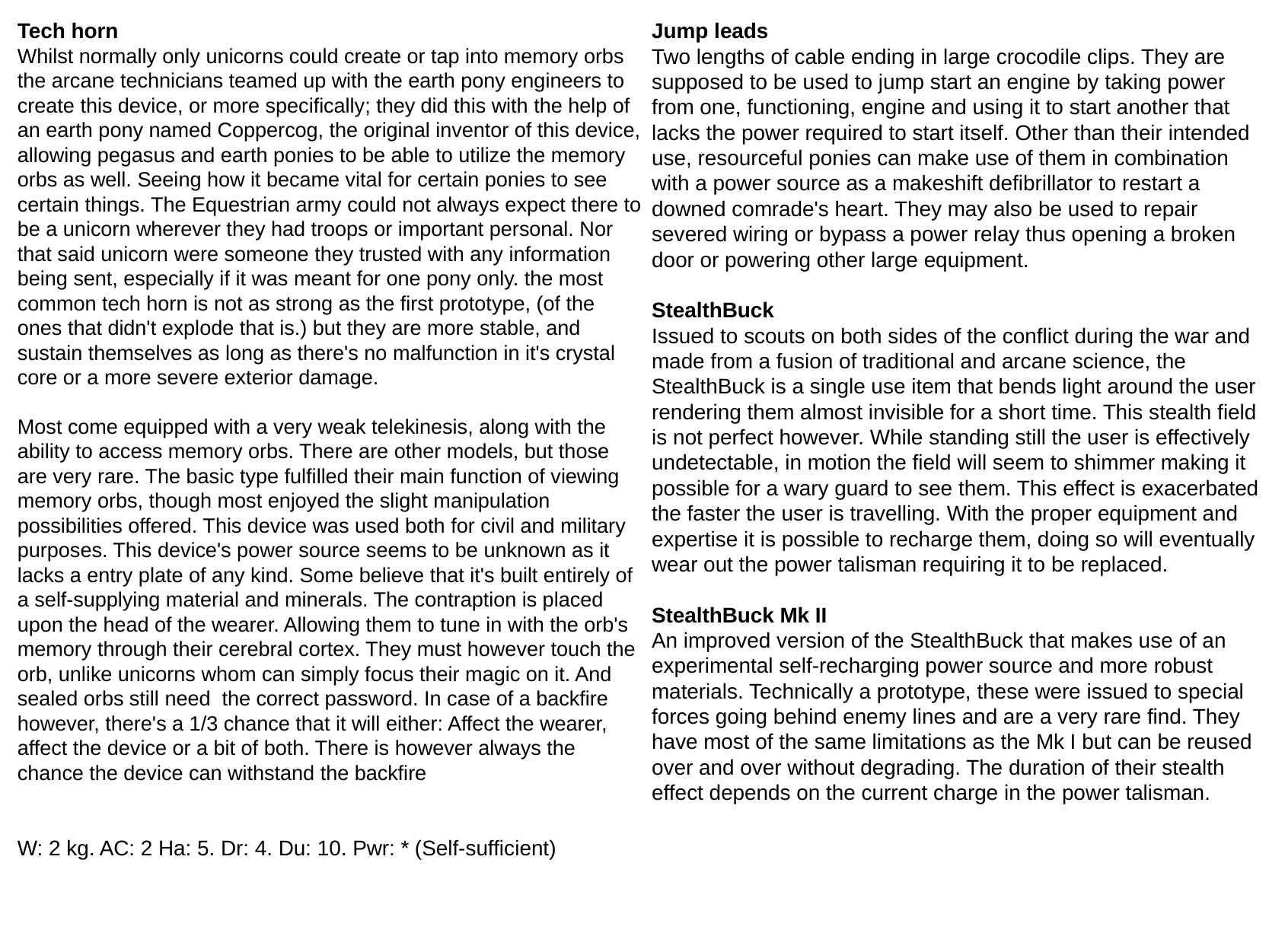

Tech horn
Whilst normally only unicorns could create or tap into memory orbs the arcane technicians teamed up with the earth pony engineers to create this device, or more specifically; they did this with the help of an earth pony named Coppercog, the original inventor of this device, allowing pegasus and earth ponies to be able to utilize the memory orbs as well. Seeing how it became vital for certain ponies to see certain things. The Equestrian army could not always expect there to be a unicorn wherever they had troops or important personal. Nor that said unicorn were someone they trusted with any information being sent, especially if it was meant for one pony only. the most common tech horn is not as strong as the first prototype, (of the ones that didn't explode that is.) but they are more stable, and sustain themselves as long as there's no malfunction in it's crystal core or a more severe exterior damage.

Most come equipped with a very weak telekinesis, along with the ability to access memory orbs. There are other models, but those are very rare. The basic type fulfilled their main function of viewing memory orbs, though most enjoyed the slight manipulation possibilities offered. This device was used both for civil and military purposes. This device's power source seems to be unknown as it lacks a entry plate of any kind. Some believe that it's built entirely of a self-supplying material and minerals. The contraption is placed upon the head of the wearer. Allowing them to tune in with the orb's memory through their cerebral cortex. They must however touch the orb, unlike unicorns whom can simply focus their magic on it. And sealed orbs still need  the correct password. In case of a backfire however, there's a 1/3 chance that it will either: Affect the wearer, affect the device or a bit of both. There is however always the chance the device can withstand the backfire

W: 2 kg. AC: 2 Ha: 5. Dr: 4. Du: 10. Pwr: * (Self-sufficient)
Jump leads
Two lengths of cable ending in large crocodile clips. They are supposed to be used to jump start an engine by taking power from one, functioning, engine and using it to start another that lacks the power required to start itself. Other than their intended use, resourceful ponies can make use of them in combination with a power source as a makeshift defibrillator to restart a downed comrade's heart. They may also be used to repair severed wiring or bypass a power relay thus opening a broken door or powering other large equipment.
StealthBuck
Issued to scouts on both sides of the conflict during the war and made from a fusion of traditional and arcane science, the StealthBuck is a single use item that bends light around the user rendering them almost invisible for a short time. This stealth field is not perfect however. While standing still the user is effectively undetectable, in motion the field will seem to shimmer making it possible for a wary guard to see them. This effect is exacerbated the faster the user is travelling. With the proper equipment and expertise it is possible to recharge them, doing so will eventually wear out the power talisman requiring it to be replaced.
StealthBuck Mk II
An improved version of the StealthBuck that makes use of an experimental self-recharging power source and more robust materials. Technically a prototype, these were issued to special forces going behind enemy lines and are a very rare find. They have most of the same limitations as the Mk I but can be reused over and over without degrading. The duration of their stealth effect depends on the current charge in the power talisman.